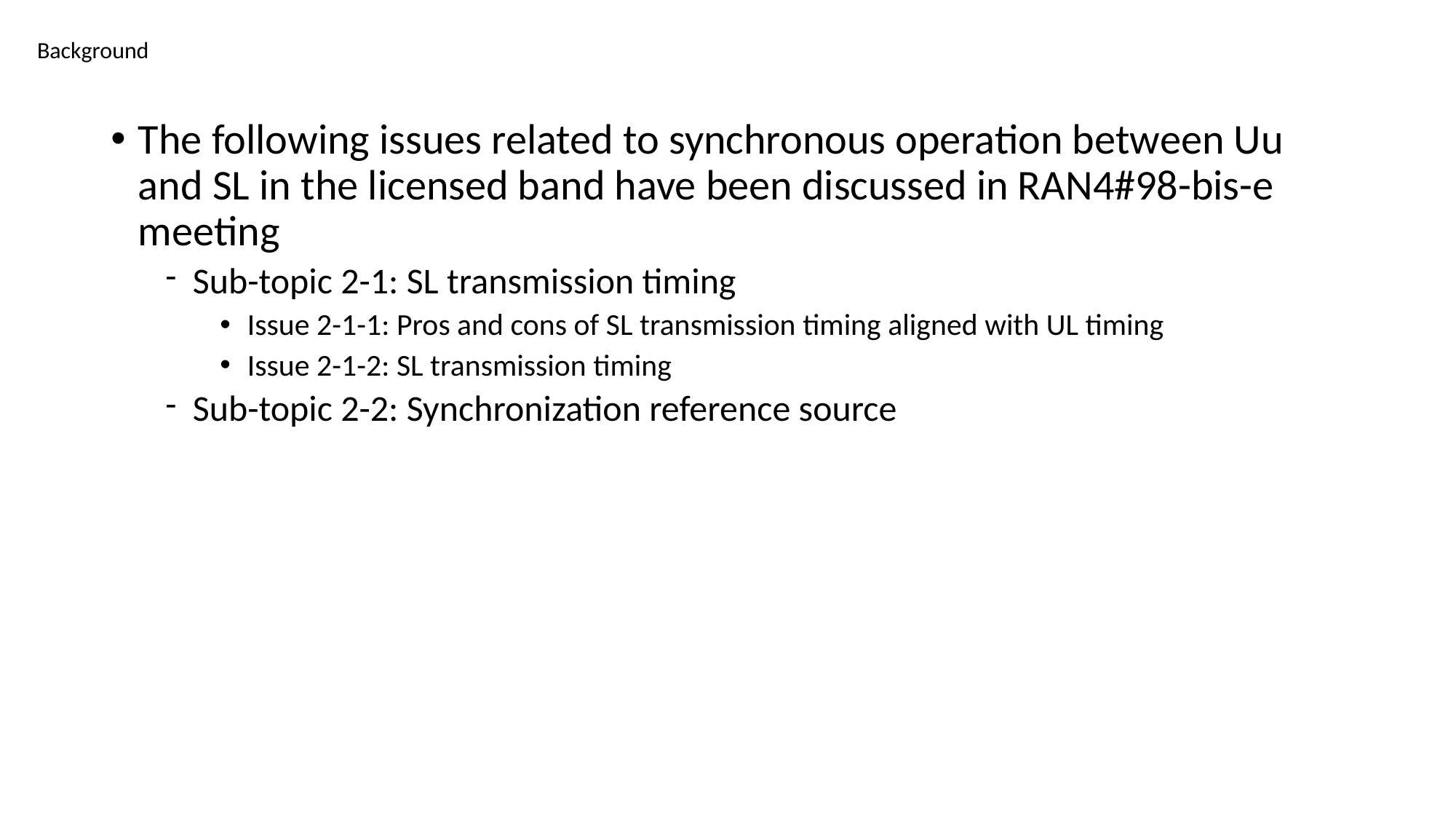

# Background
The following issues related to synchronous operation between Uu and SL in the licensed band have been discussed in RAN4#98-bis-e meeting
Sub-topic 2-1: SL transmission timing
Issue 2-1-1: Pros and cons of SL transmission timing aligned with UL timing
Issue 2-1-2: SL transmission timing
Sub-topic 2-2: Synchronization reference source